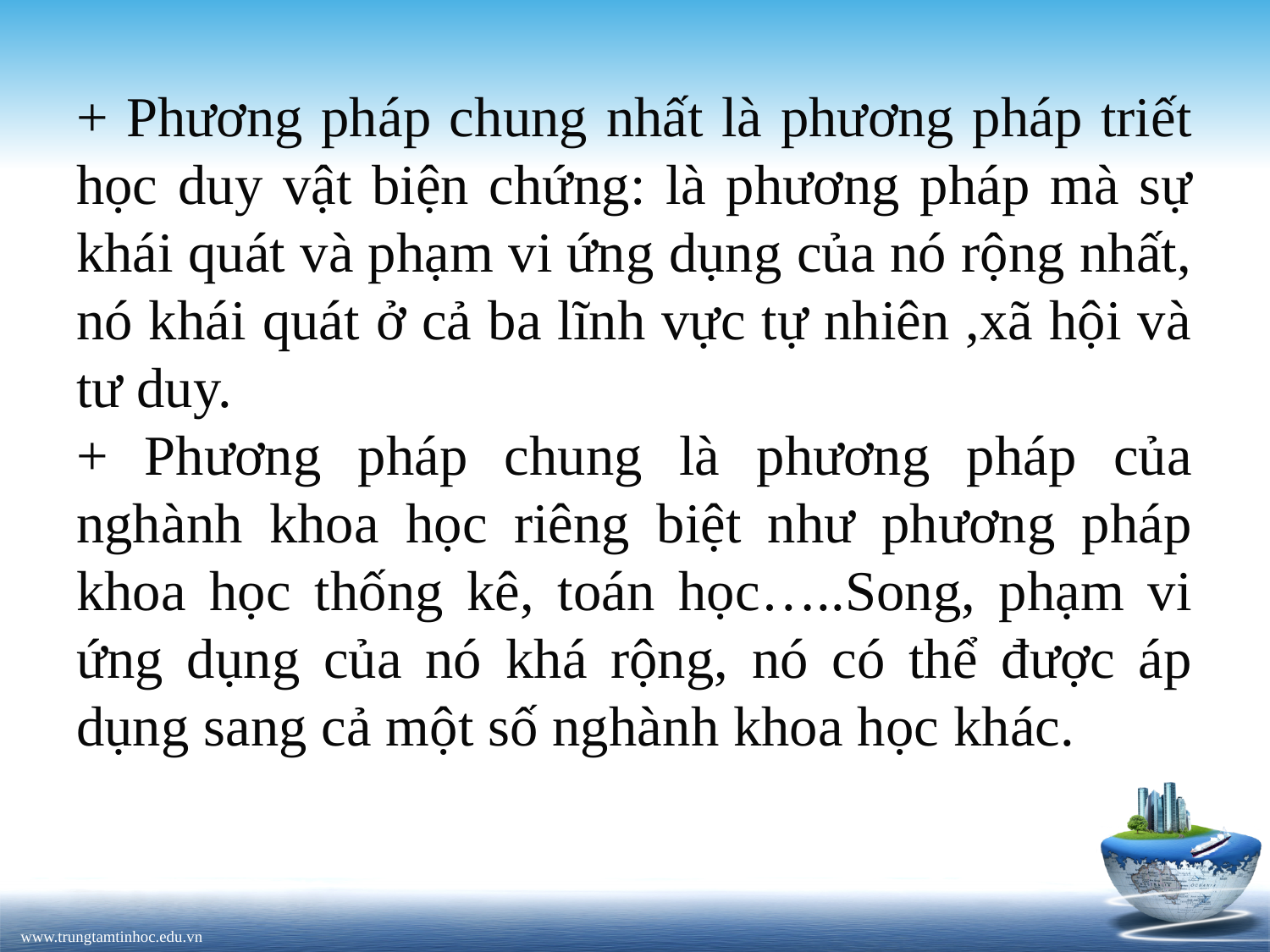

+ Phương pháp chung nhất là phương pháp triết học duy vật biện chứng: là phương pháp mà sự khái quát và phạm vi ứng dụng của nó rộng nhất, nó khái quát ở cả ba lĩnh vực tự nhiên ,xã hội và tư duy.
+ Phương pháp chung là phương pháp của nghành khoa học riêng biệt như phương pháp khoa học thống kê, toán học…..Song, phạm vi ứng dụng của nó khá rộng, nó có thể được áp dụng sang cả một số nghành khoa học khác.